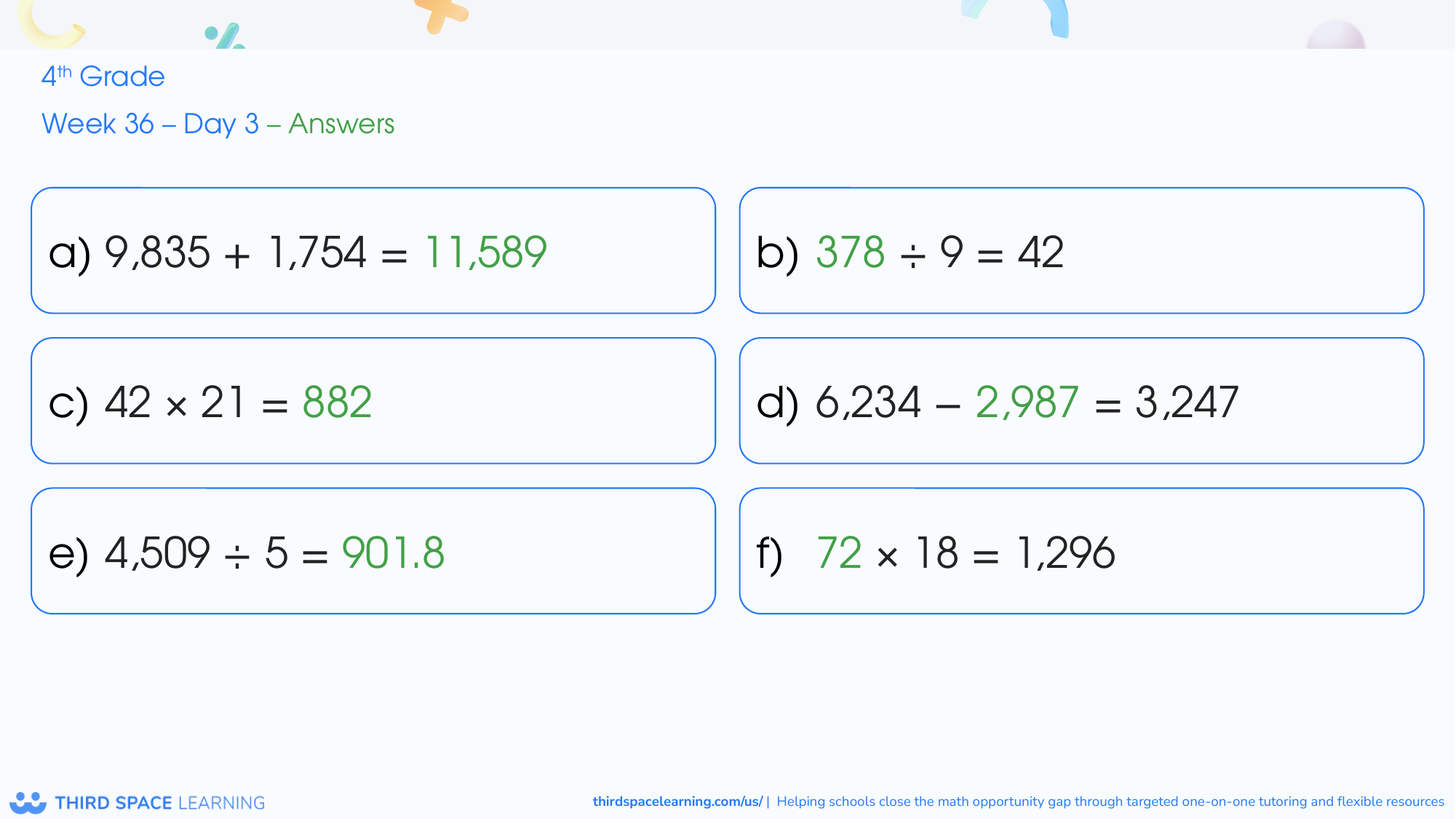

4th Grade
Week 36 – Day 3 – Answers
9,835 + 1,754 = 11,589
378 ÷ 9 = 42
42 × 21 = 882
6,234 − 2,987 = 3,247
4,509 ÷ 5 = 901.8
72 × 18 = 1,296